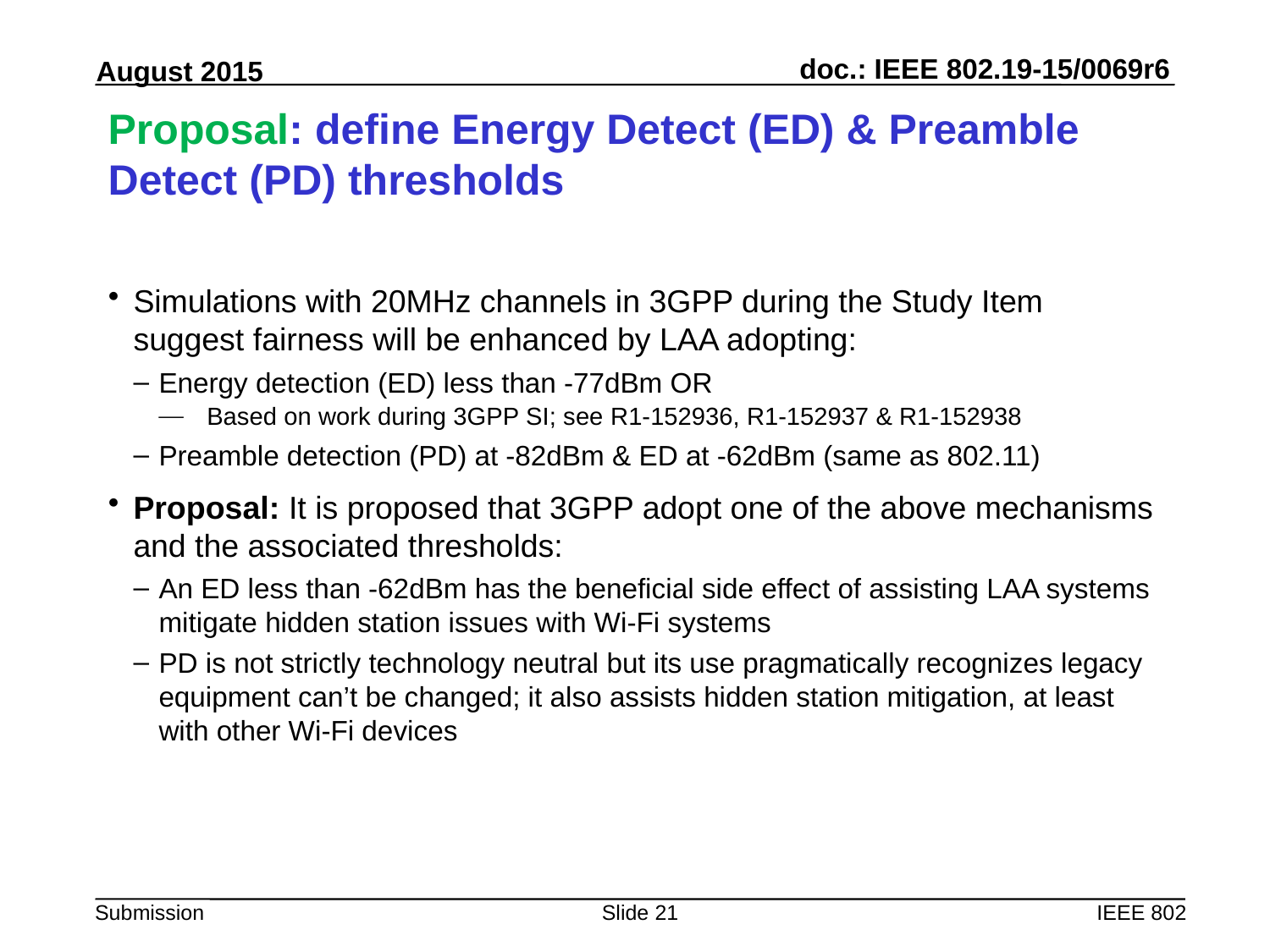

# Proposal: define Energy Detect (ED) & Preamble Detect (PD) thresholds
Simulations with 20MHz channels in 3GPP during the Study Item suggest fairness will be enhanced by LAA adopting:
Energy detection (ED) less than -77dBm OR
Based on work during 3GPP SI; see R1-152936, R1-152937 & R1-152938
Preamble detection (PD) at -82dBm & ED at -62dBm (same as 802.11)
Proposal: It is proposed that 3GPP adopt one of the above mechanisms and the associated thresholds:
An ED less than -62dBm has the beneficial side effect of assisting LAA systems mitigate hidden station issues with Wi-Fi systems
PD is not strictly technology neutral but its use pragmatically recognizes legacy equipment can’t be changed; it also assists hidden station mitigation, at least with other Wi-Fi devices
Slide 21
IEEE 802